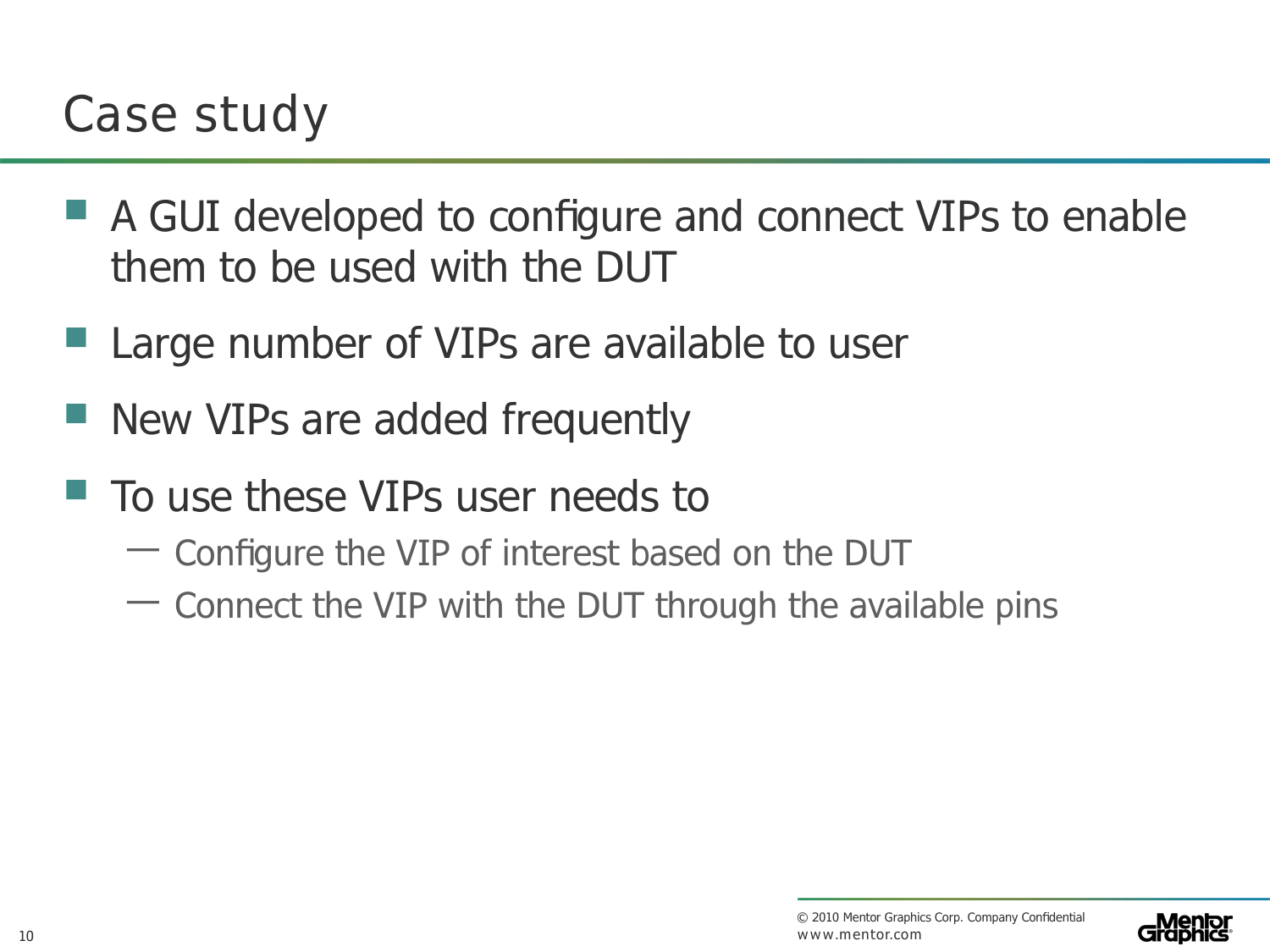

# Case study
A GUI developed to configure and connect VIPs to enable them to be used with the DUT
Large number of VIPs are available to user
New VIPs are added frequently
To use these VIPs user needs to
Configure the VIP of interest based on the DUT
Connect the VIP with the DUT through the available pins

10